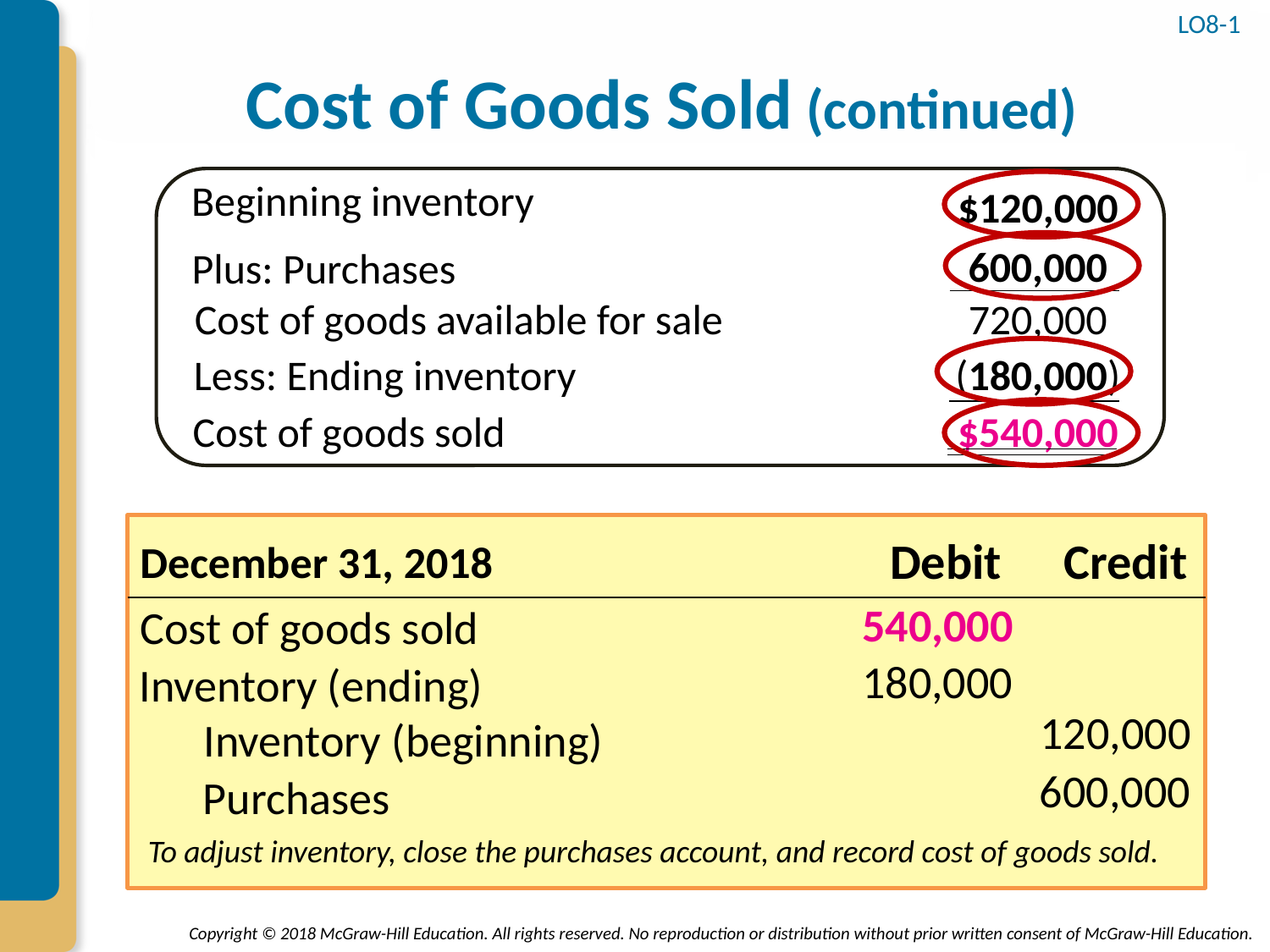

LO8-1
# Cost of Goods Sold (continued)

Beginning inventory
$120,000

600,000
Plus: Purchases
Cost of goods available for sale
720,000

Less: Ending inventory
(180,000)

Cost of goods sold
$540,000

Credit
Debit
December 31, 2018

540,000
Cost of goods sold
180,000
Inventory (ending)
120,000
Inventory (beginning)
600,000
Purchases
To adjust inventory, close the purchases account, and record cost of goods sold.